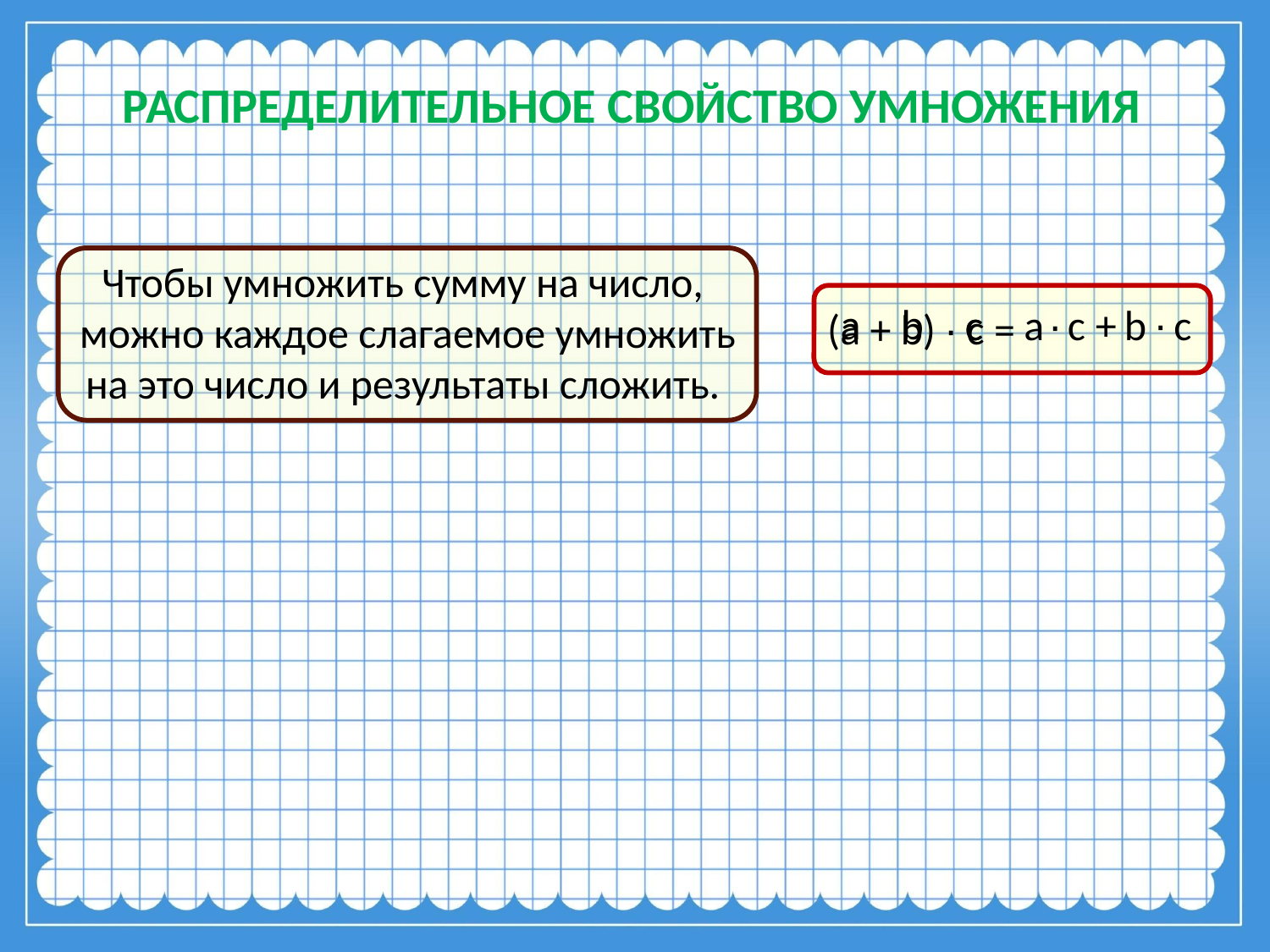

РАСПРЕДЕЛИТЕЛЬНОЕ СВОЙСТВО УМНОЖЕНИЯ
Чтобы умножить сумму на число,
 можно каждое слагаемое умножить
на это число и результаты сложить.

(a + b) ∙ с =
a
b
∙
с
c
+
a
∙
с
b
c